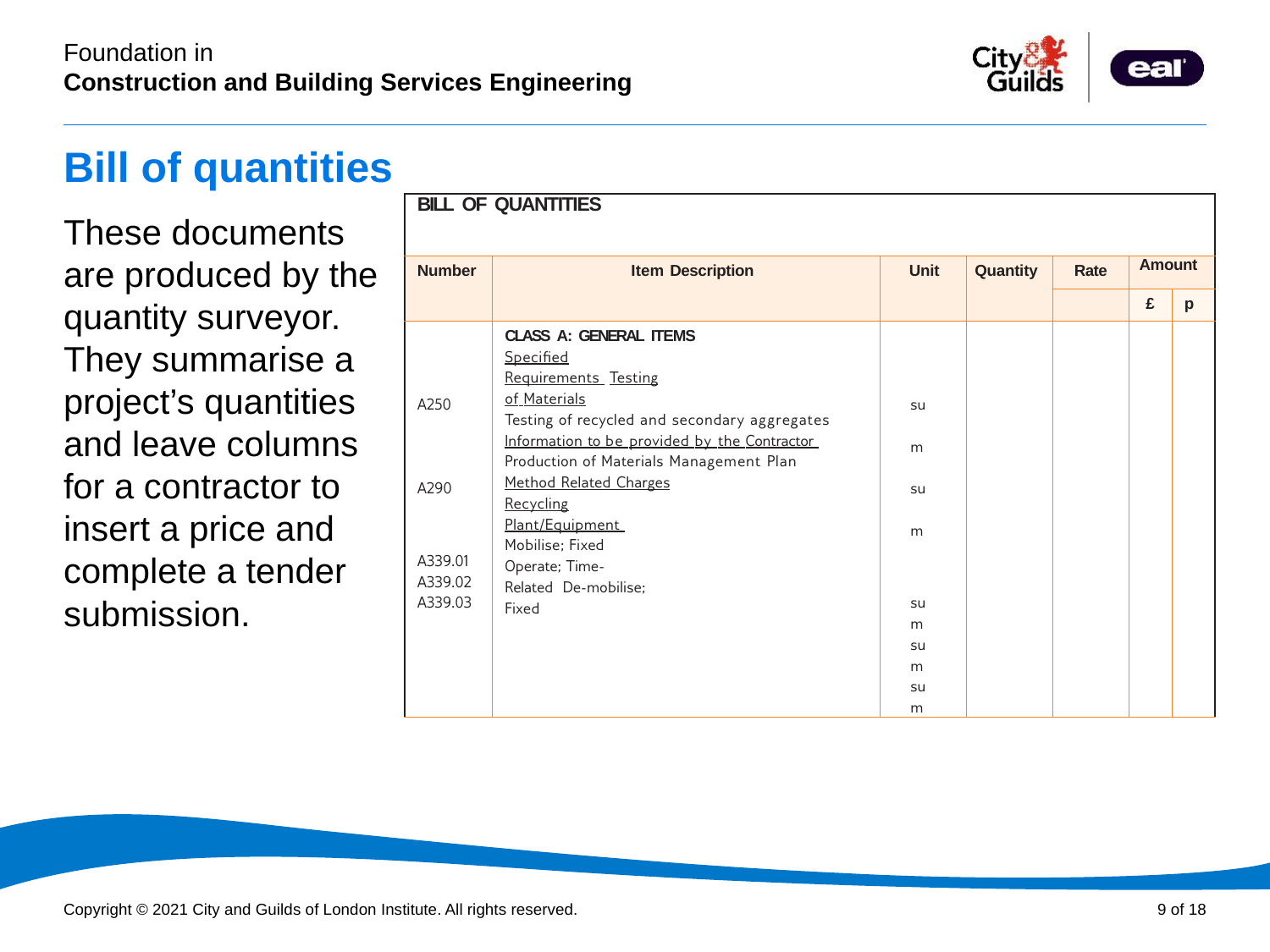

# Bill of quantities
| BILL OF QUANTITIES |  |  |  |  |  |  |
| --- | --- | --- | --- | --- | --- | --- |
| Number | Item Description | Unit | Quantity | Rate | Amount |  |
|  |  |  |  |  | £ | p |
| A250 A290 A339.01 A339.02 A339.03 | CLASS A: GENERAL ITEMS Specified Requirements Testing of Materials Testing of recycled and secondary aggregates Information to be provided by the Contractor Production of Materials Management Plan Method Related Charges Recycling Plant/Equipment Mobilise; Fixed Operate; Time-Related De-mobilise; Fixed | sum sum sum sum sum |  |  |  |  |
These documents are produced by the quantity surveyor. They summarise a project’s quantities and leave columns for a contractor to insert a price and complete a tender submission.